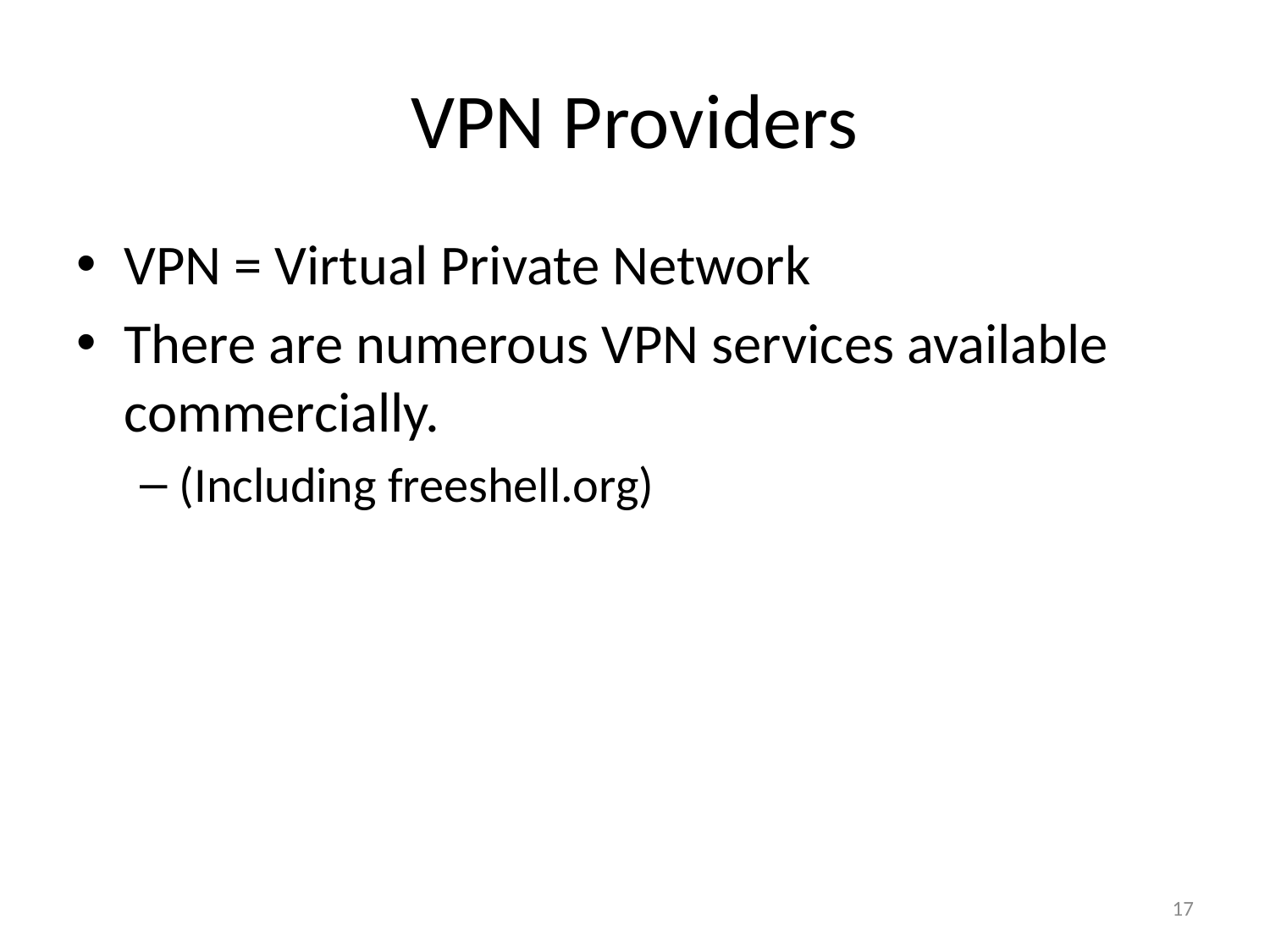

# VPN Providers
VPN = Virtual Private Network
There are numerous VPN services available commercially.
(Including freeshell.org)

17